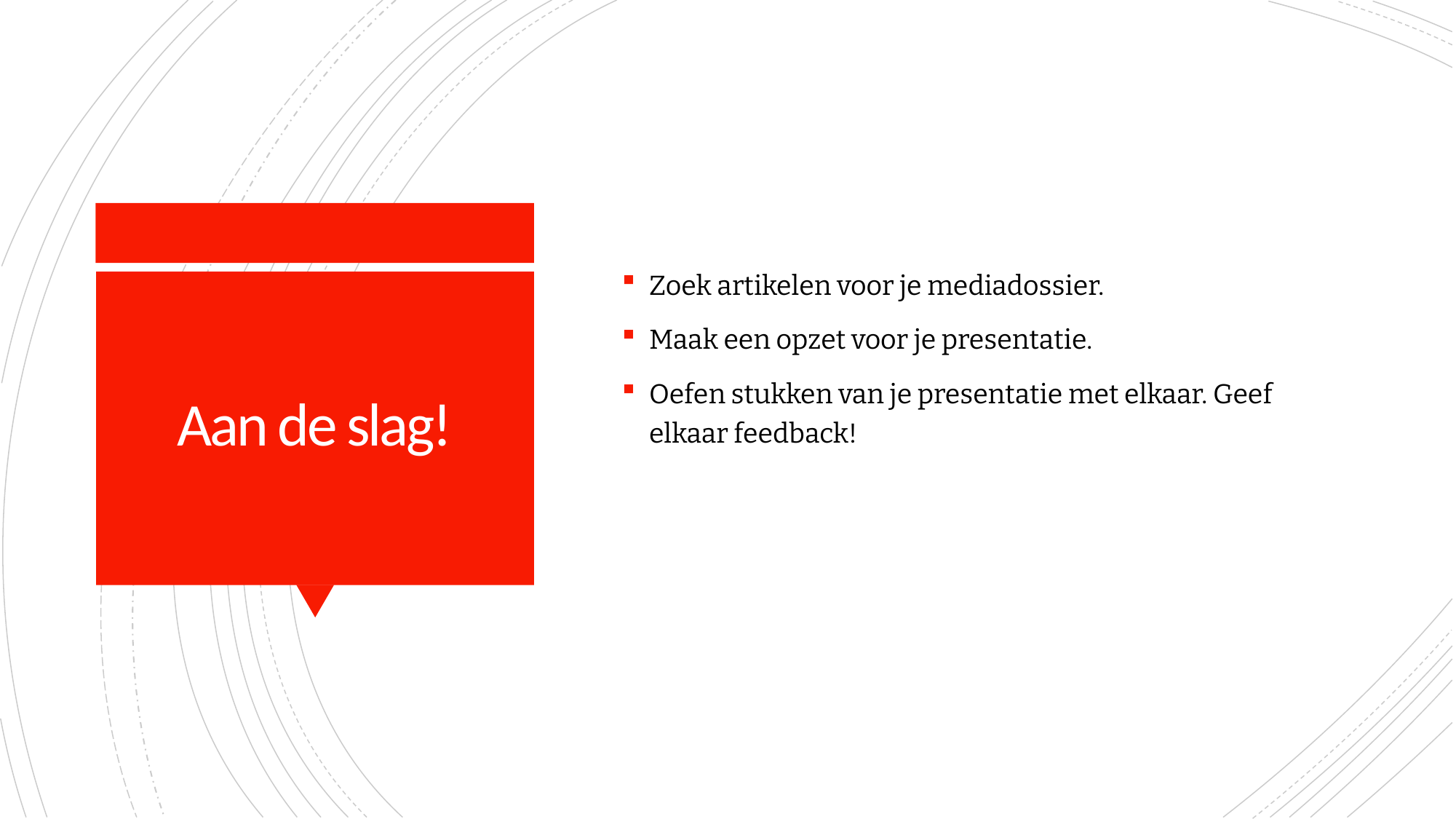

Zoek artikelen voor je mediadossier.
Maak een opzet voor je presentatie.
Oefen stukken van je presentatie met elkaar. Geef elkaar feedback!

# Aan de slag!